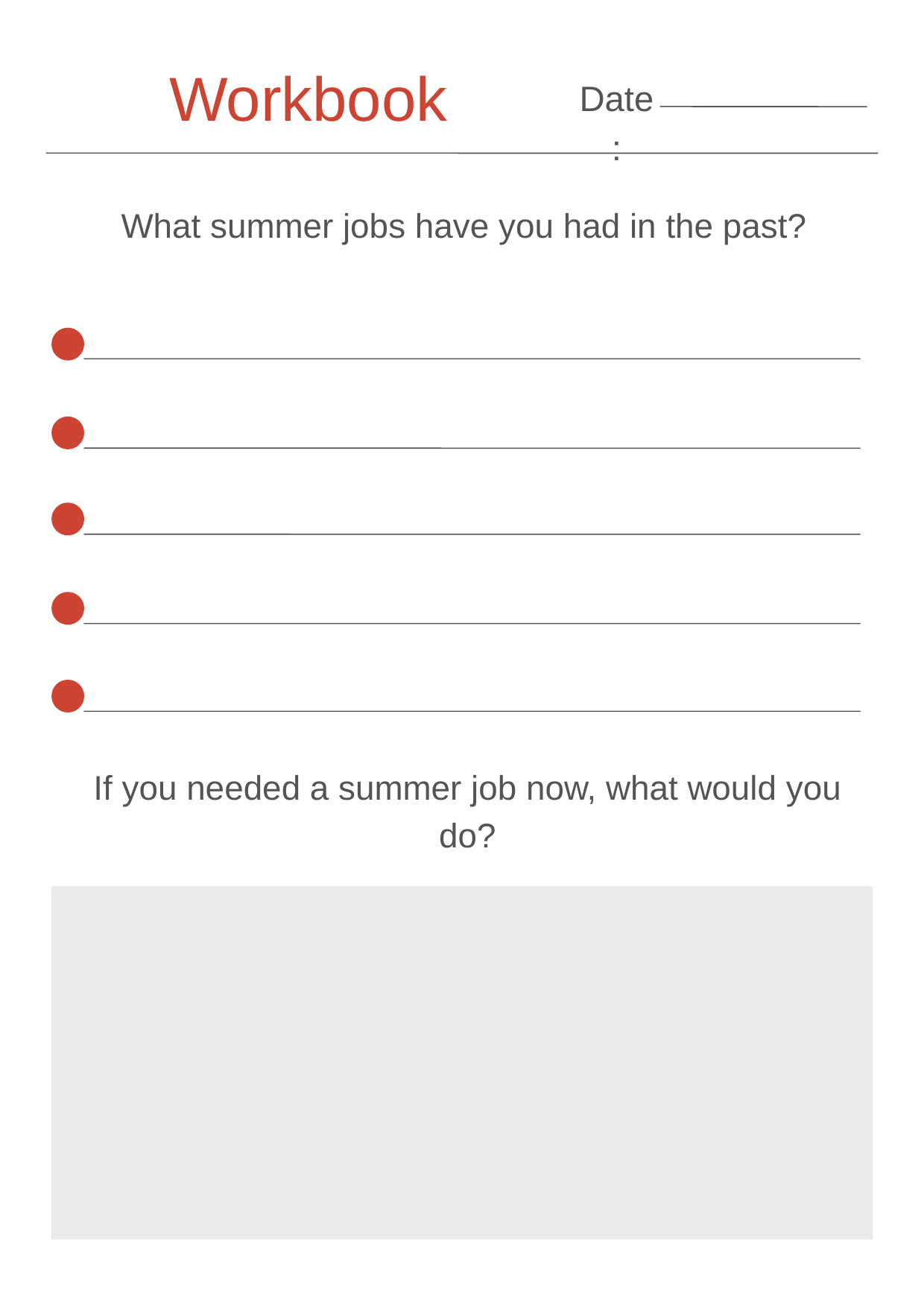

Workbook
Date:

What summer jobs have you had in the past?

If you needed a summer job now, what would you do?